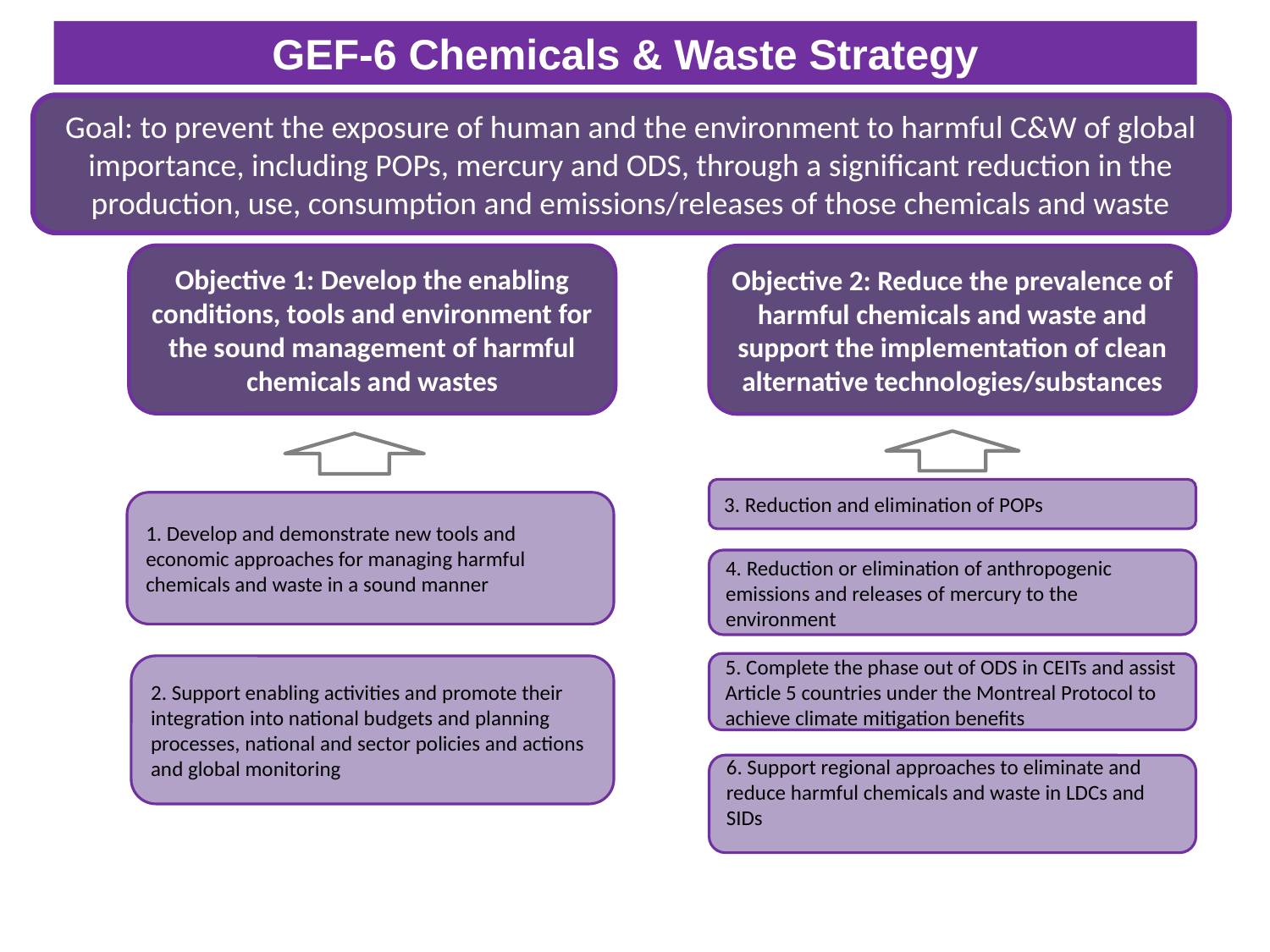

# GEF-6 Chemicals & Waste Strategy

Goal: to prevent the exposure of human and the environment to harmful C&W of global importance, including POPs, mercury and ODS, through a significant reduction in the production, use, consumption and emissions/releases of those chemicals and waste

Objective 1: Develop the enabling conditions, tools and environment for the sound management of harmful chemicals and wastes
Objective 2: Reduce the prevalence of harmful chemicals and waste and support the implementation of clean alternative technologies/substances

3. Reduction and elimination of POPs
1. Develop and demonstrate new tools and economic approaches for managing harmful chemicals and waste in a sound manner
4. Reduction or elimination of anthropogenic emissions and releases of mercury to the environment
5. Complete the phase out of ODS in CEITs and assist Article 5 countries under the Montreal Protocol to achieve climate mitigation benefits
2. Support enabling activities and promote their integration into national budgets and planning processes, national and sector policies and actions and global monitoring
6. Support regional approaches to eliminate and reduce harmful chemicals and waste in LDCs and SIDs